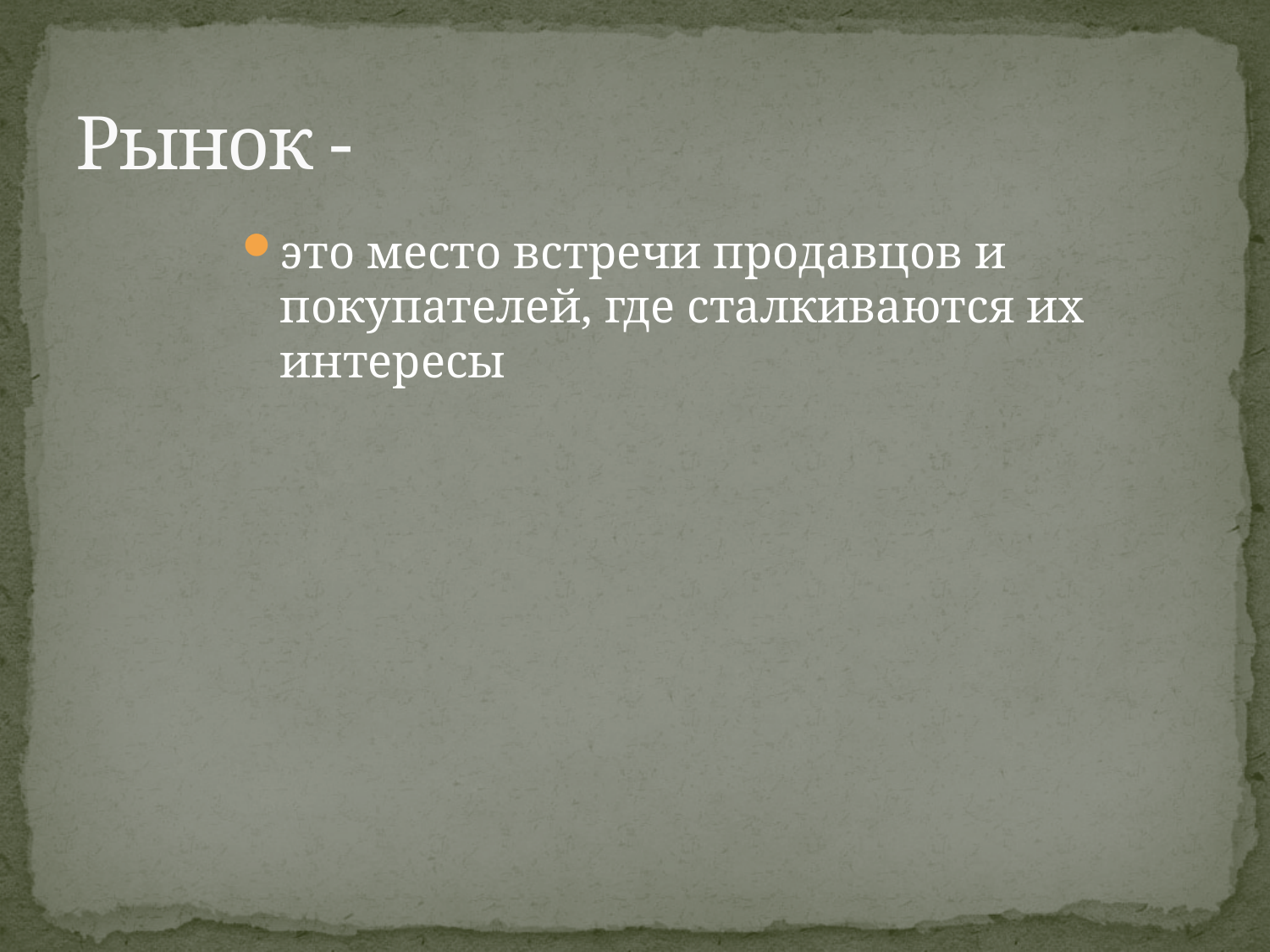

# Рынок -
это место встречи продавцов и покупателей, где сталкиваются их интересы